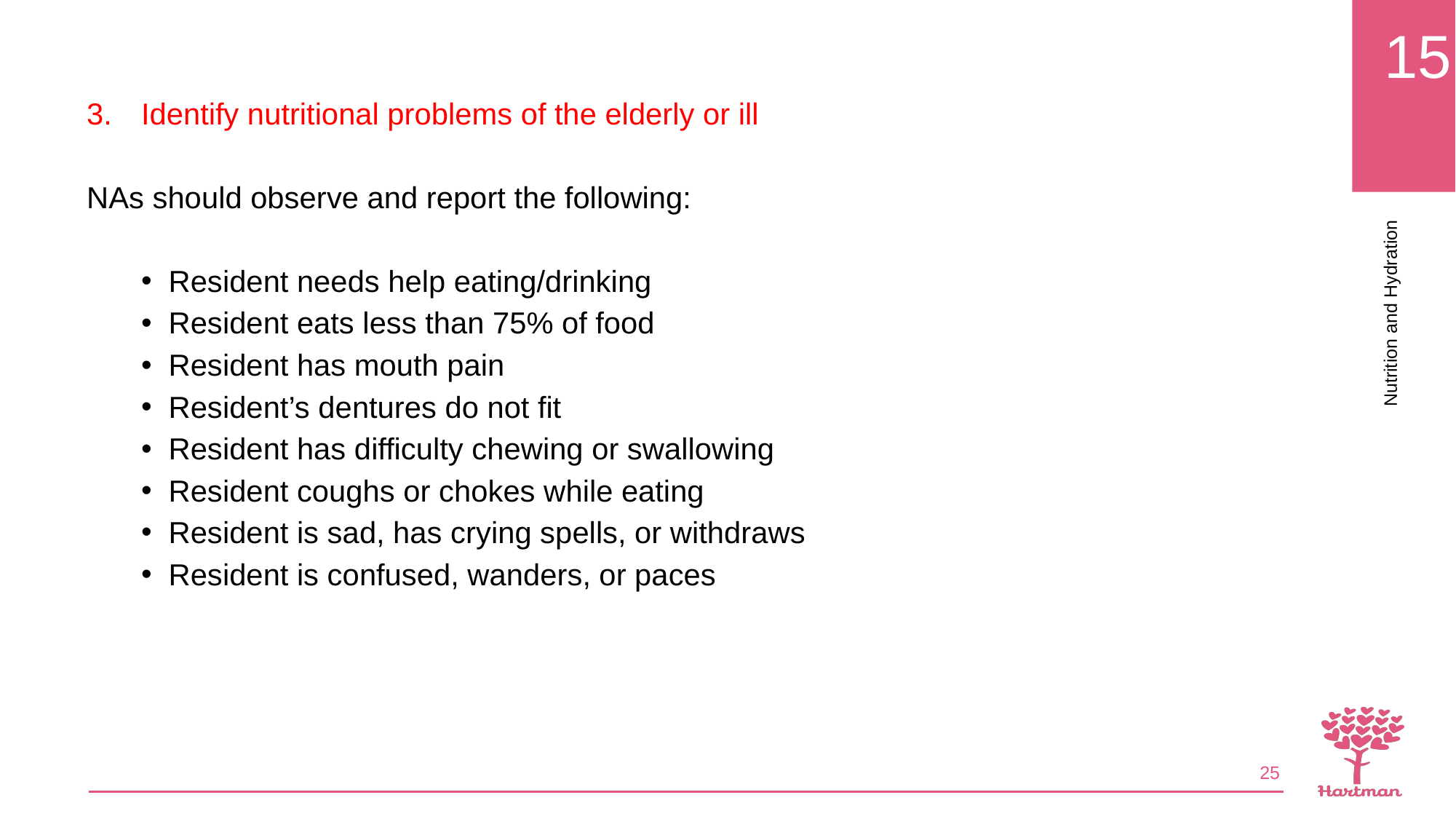

Identify nutritional problems of the elderly or ill

NAs should observe and report the following:

Resident needs help eating/drinking
Resident eats less than 75% of food
Resident has mouth pain
Resident’s dentures do not fit
Resident has difficulty chewing or swallowing
Resident coughs or chokes while eating
Resident is sad, has crying spells, or withdraws
Resident is confused, wanders, or paces

25